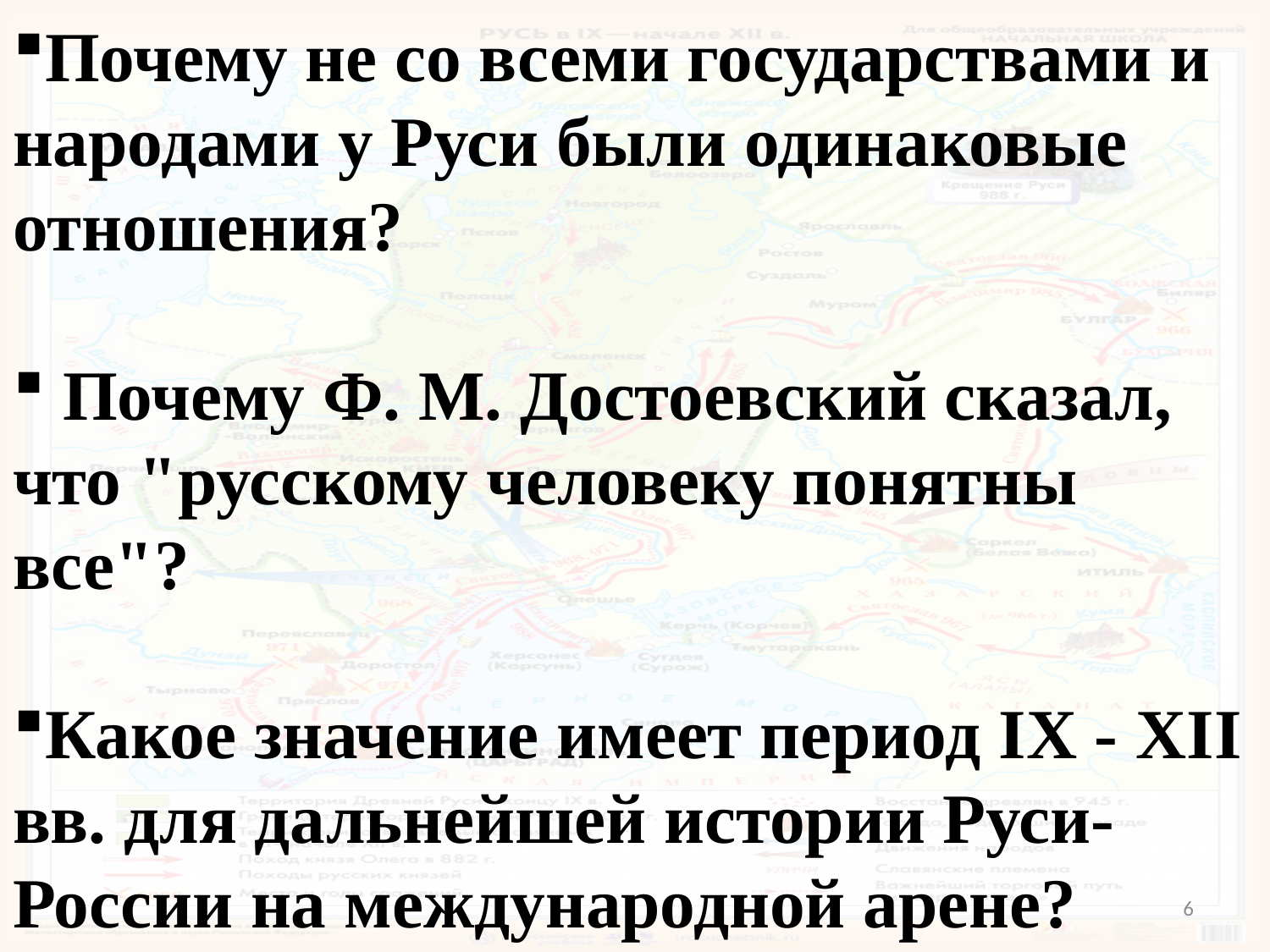

Почему не со всеми государствами и народами у Руси были одинаковые отношения?

 Почему Ф. М. Достоевский сказал, что "русскому человеку понятны все"?

Какое значение имеет период IX - XII вв. для дальнейшей истории Руси-России на международной арене?

6